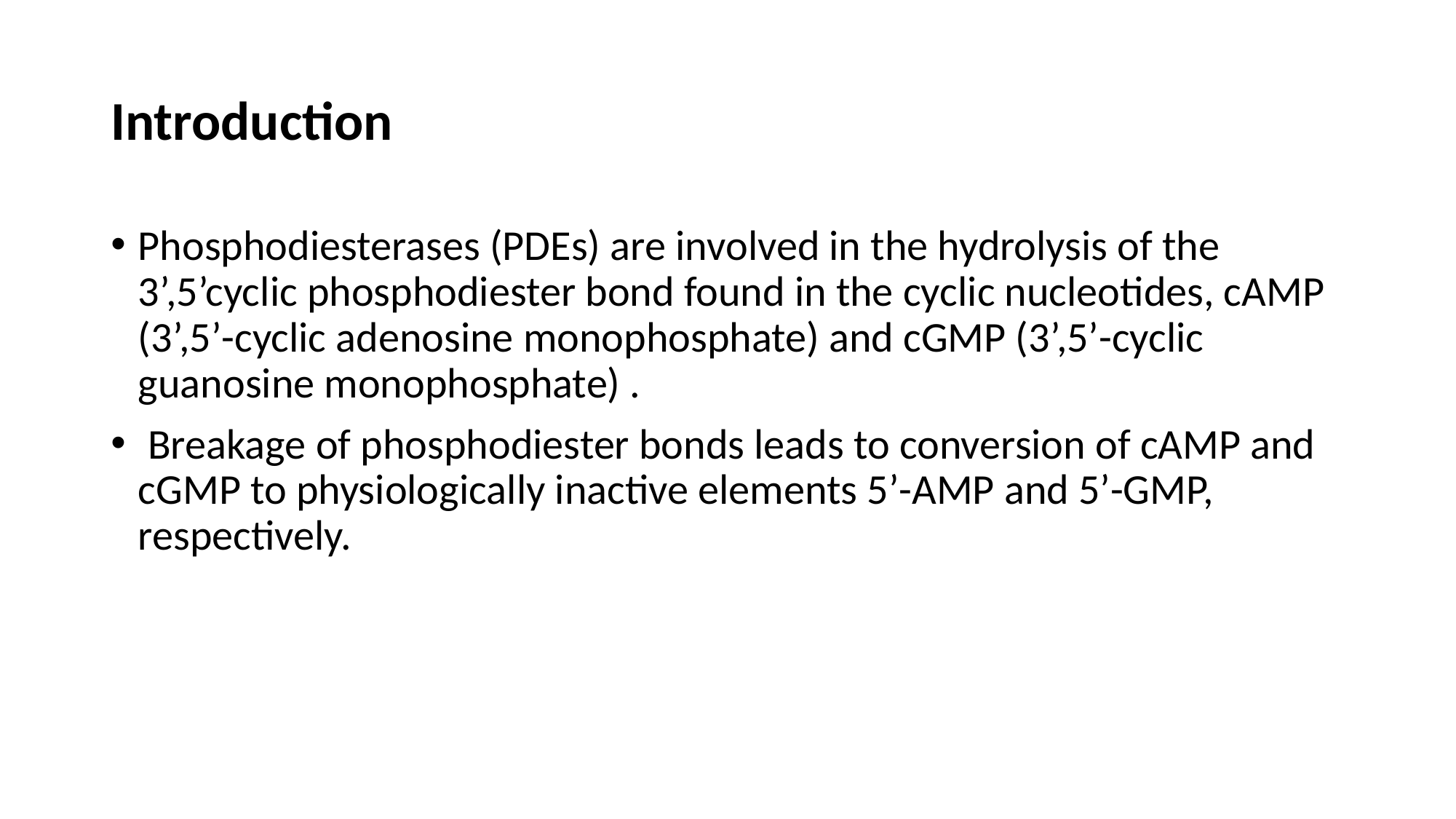

# Introduction
Phosphodiesterases (PDEs) are involved in the hydrolysis of the 3’,5’cyclic phosphodiester bond found in the cyclic nucleotides, cAMP (3’,5’-cyclic adenosine monophosphate) and cGMP (3’,5’-cyclic guanosine monophosphate) .
 Breakage of phosphodiester bonds leads to conversion of cAMP and cGMP to physiologically inactive elements 5’-AMP and 5’-GMP, respectively.